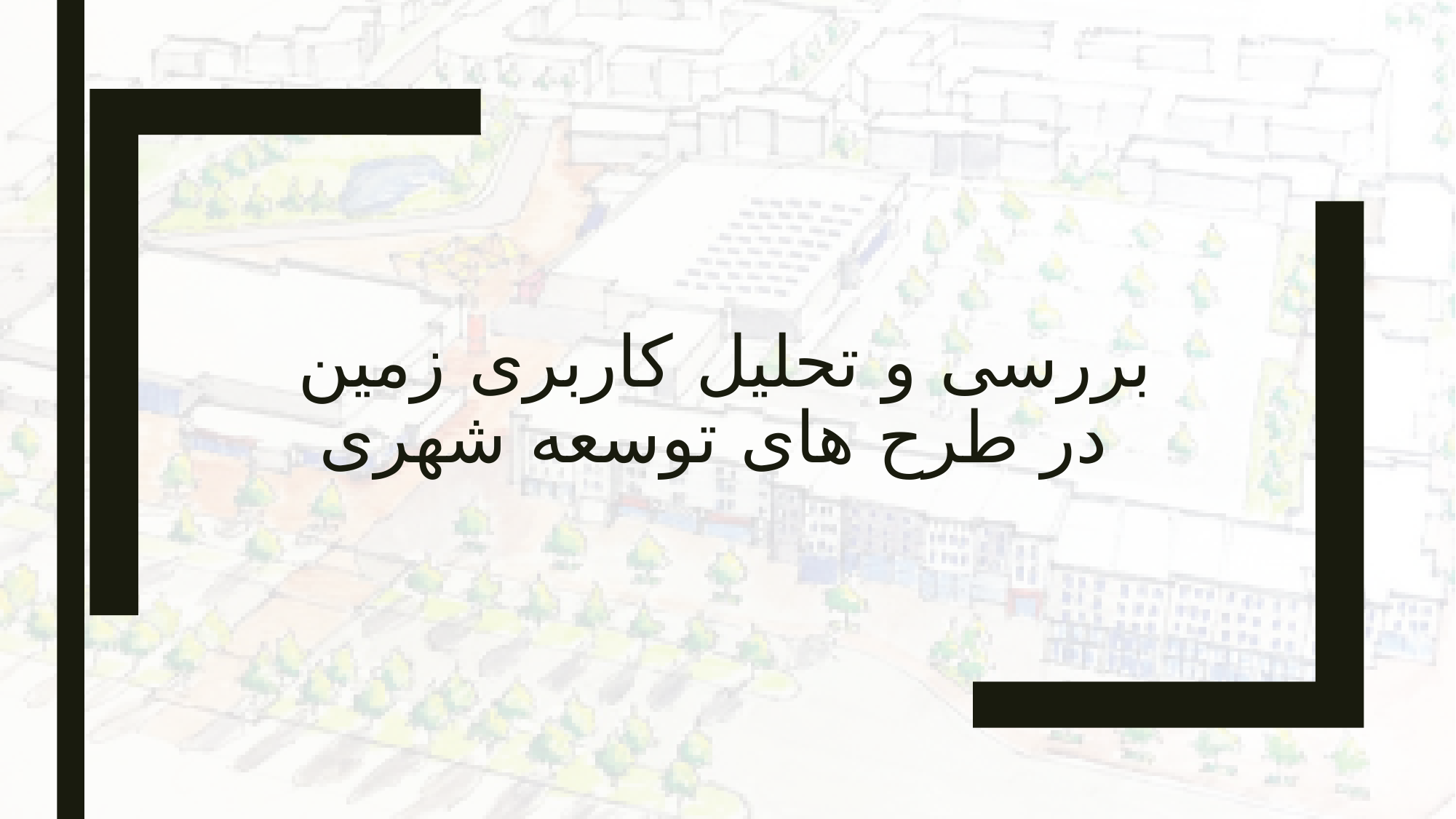

# بررسی و تحلیل کاربری زمین در طرح های توسعه شهری